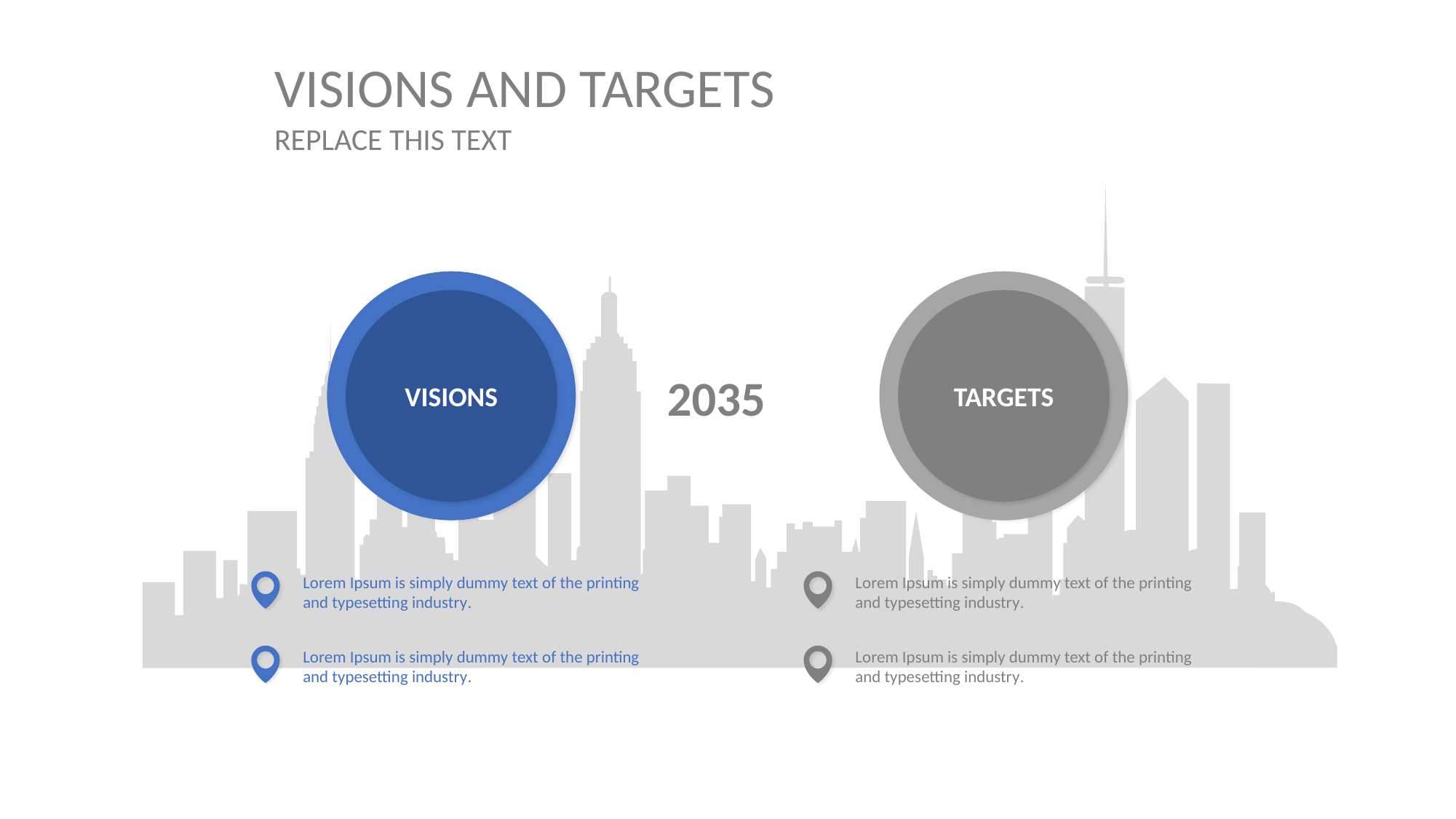

VISIONS AND TARGETS
#
Replace This Text
REPLACE THIS TEXT

2035
VISIONS
TARGETS

Lorem Ipsum is simply dummy text of the printing and typesetting industry.

Lorem Ipsum is simply dummy text of the printing and typesetting industry.

Lorem Ipsum is simply dummy text of the printing and typesetting industry.

Lorem Ipsum is simply dummy text of the printing and typesetting industry.

3 I
COMPANY NAME
PRESENTER NAME